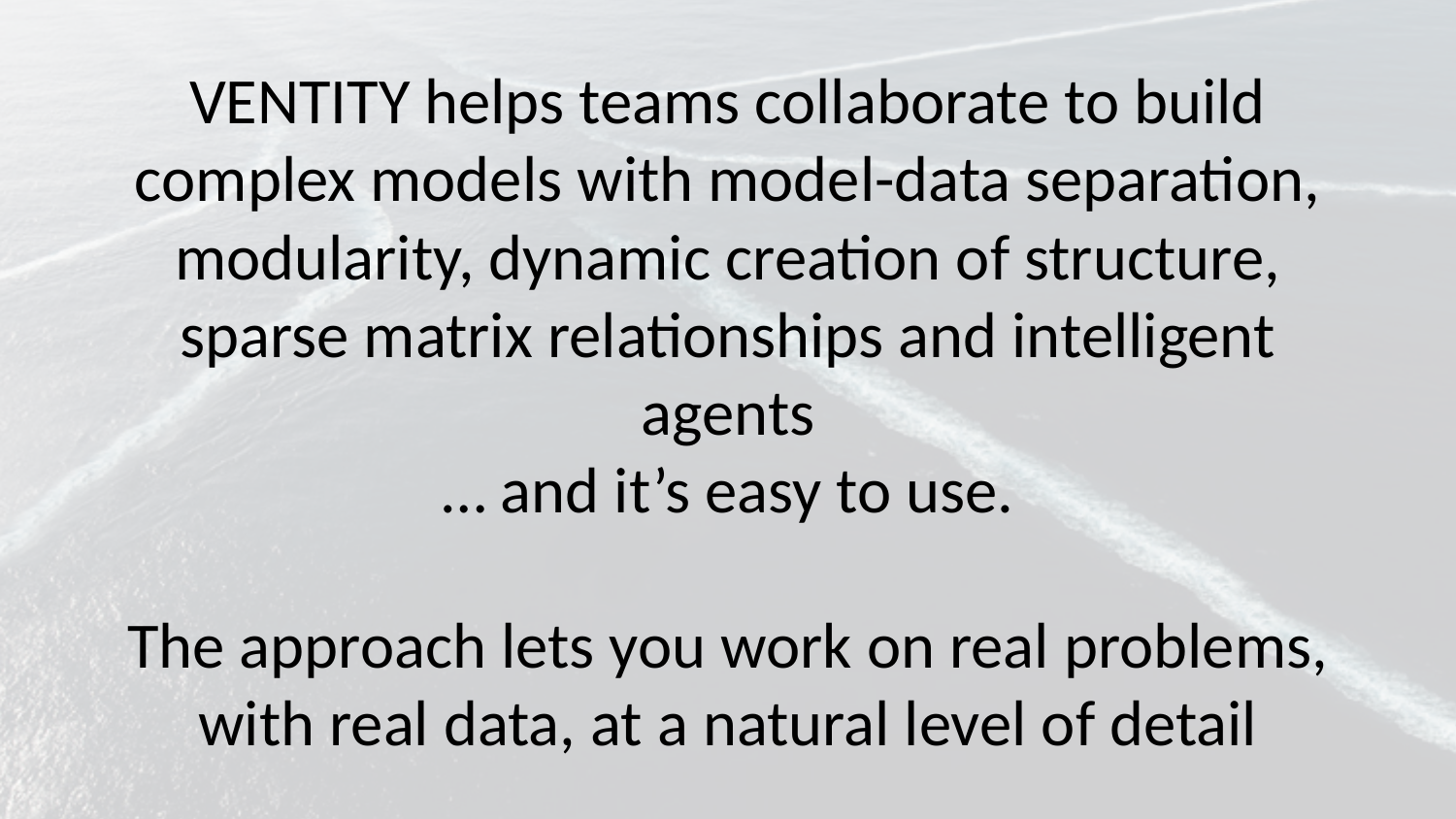

# VENTITY helps teams collaborate to build complex models with model-data separation, modularity, dynamic creation of structure, sparse matrix relationships and intelligent agents … and it’s easy to use. The approach lets you work on real problems, with real data, at a natural level of detail